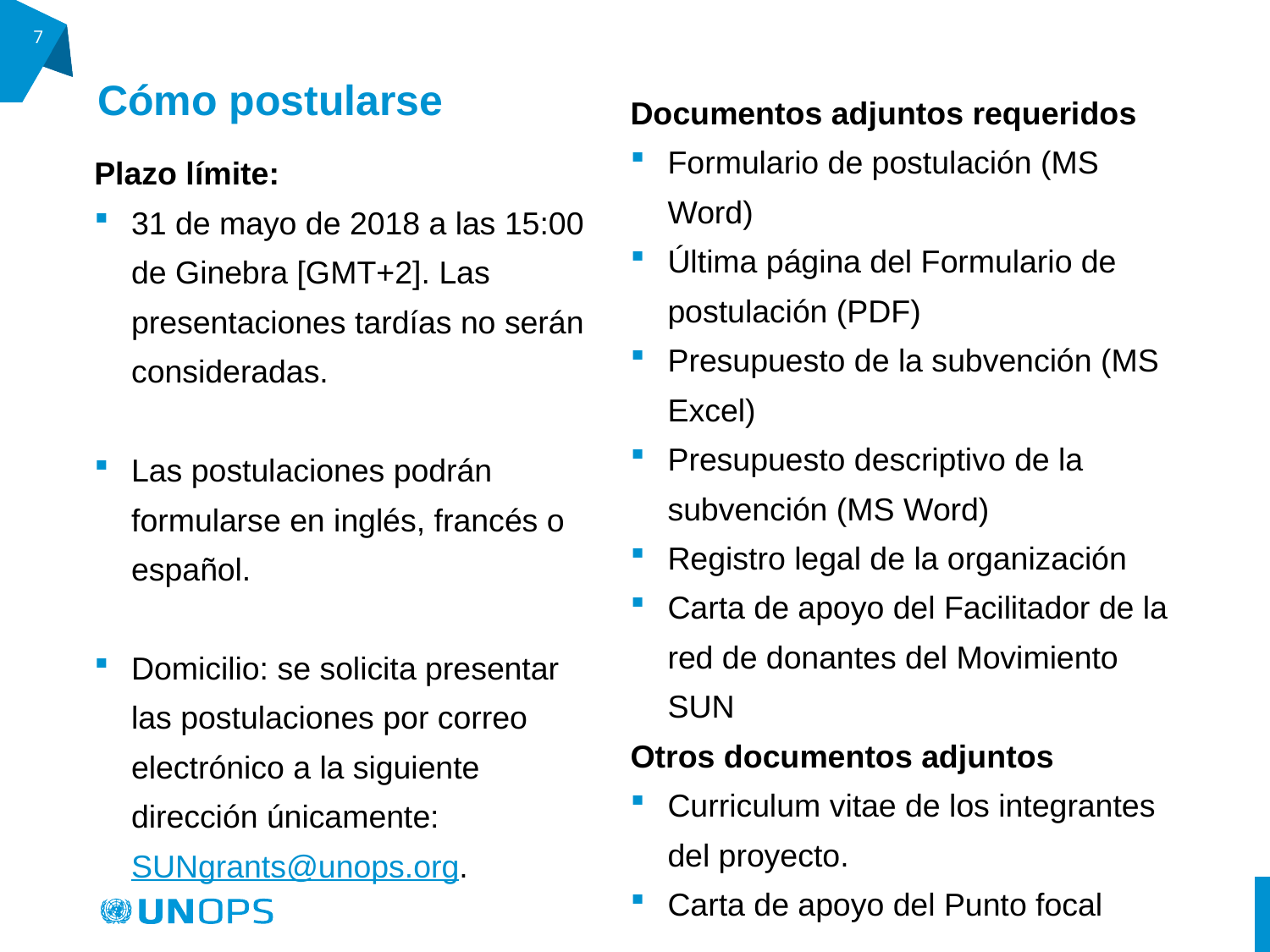

# Cómo postularse
7
Documentos adjuntos requeridos
Formulario de postulación (MS Word)
Última página del Formulario de postulación (PDF)
Presupuesto de la subvención (MS Excel)
Presupuesto descriptivo de la subvención (MS Word)
Registro legal de la organización
Carta de apoyo del Facilitador de la red de donantes del Movimiento SUN
Otros documentos adjuntos
Curriculum vitae de los integrantes del proyecto.
Carta de apoyo del Punto focal

Plazo límite:
31 de mayo de 2018 a las 15:00 de Ginebra [GMT+2]. Las presentaciones tardías no serán consideradas.

Las postulaciones podrán formularse en inglés, francés o español.

Domicilio: se solicita presentar las postulaciones por correo electrónico a la siguiente dirección únicamente:  SUNgrants@unops.org.